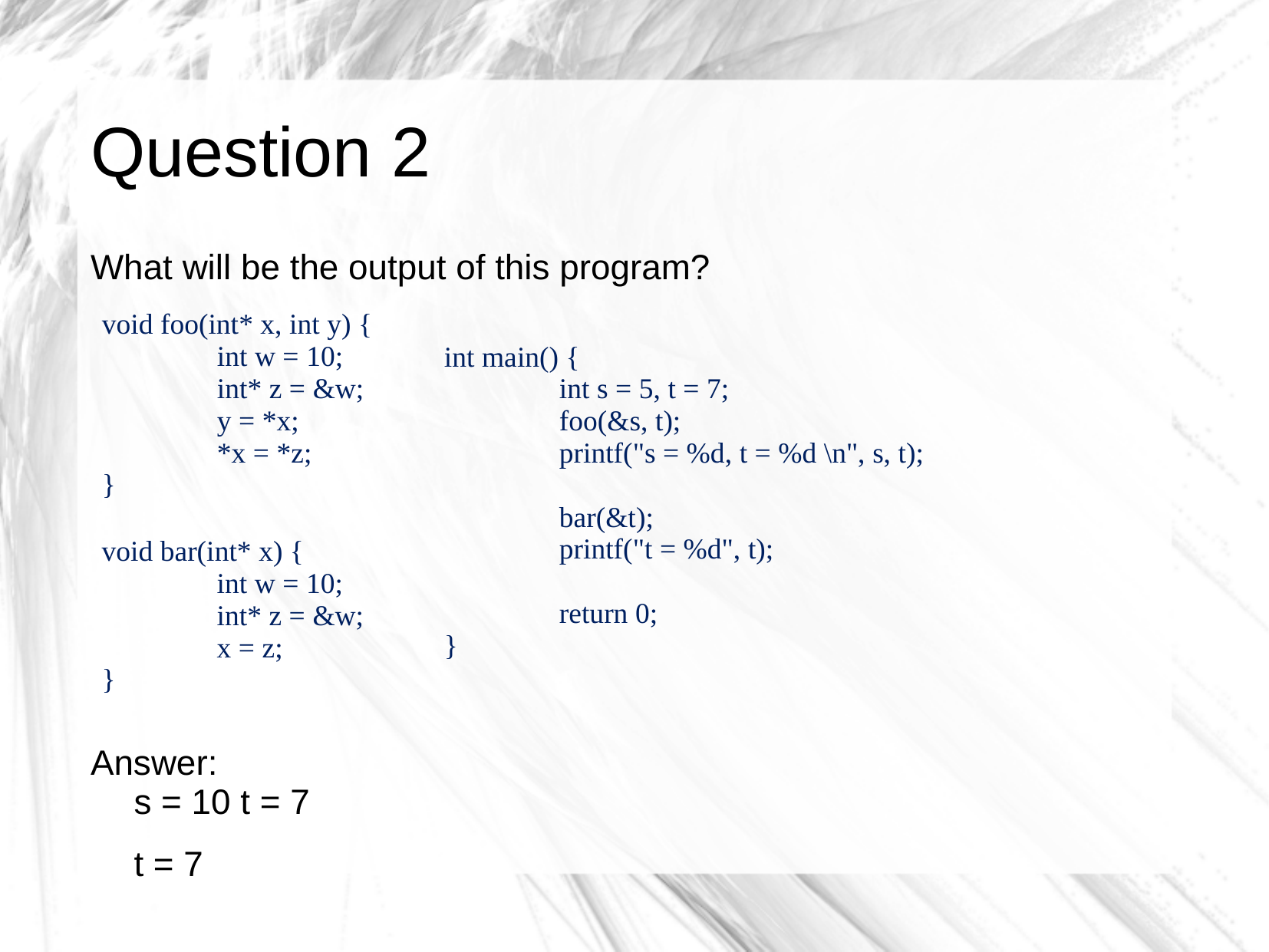

# Question 2
What will be the output of this program?

Answer:
s = 10 t = 7
	t = 7

void foo(int* x, int y) {
	int w = 10;
	int* z = &w;
	y = *x;
	*x = *z;
}
int main() {
	int s = 5, t = 7;
	foo(&s, t);
	printf("s = %d, t = %d \n", s, t);

	bar(&t);
	printf("t = %d", t);

	return 0;
}

void bar(int* x) {
	int w = 10;
	int* z = &w;
	x = z;
}